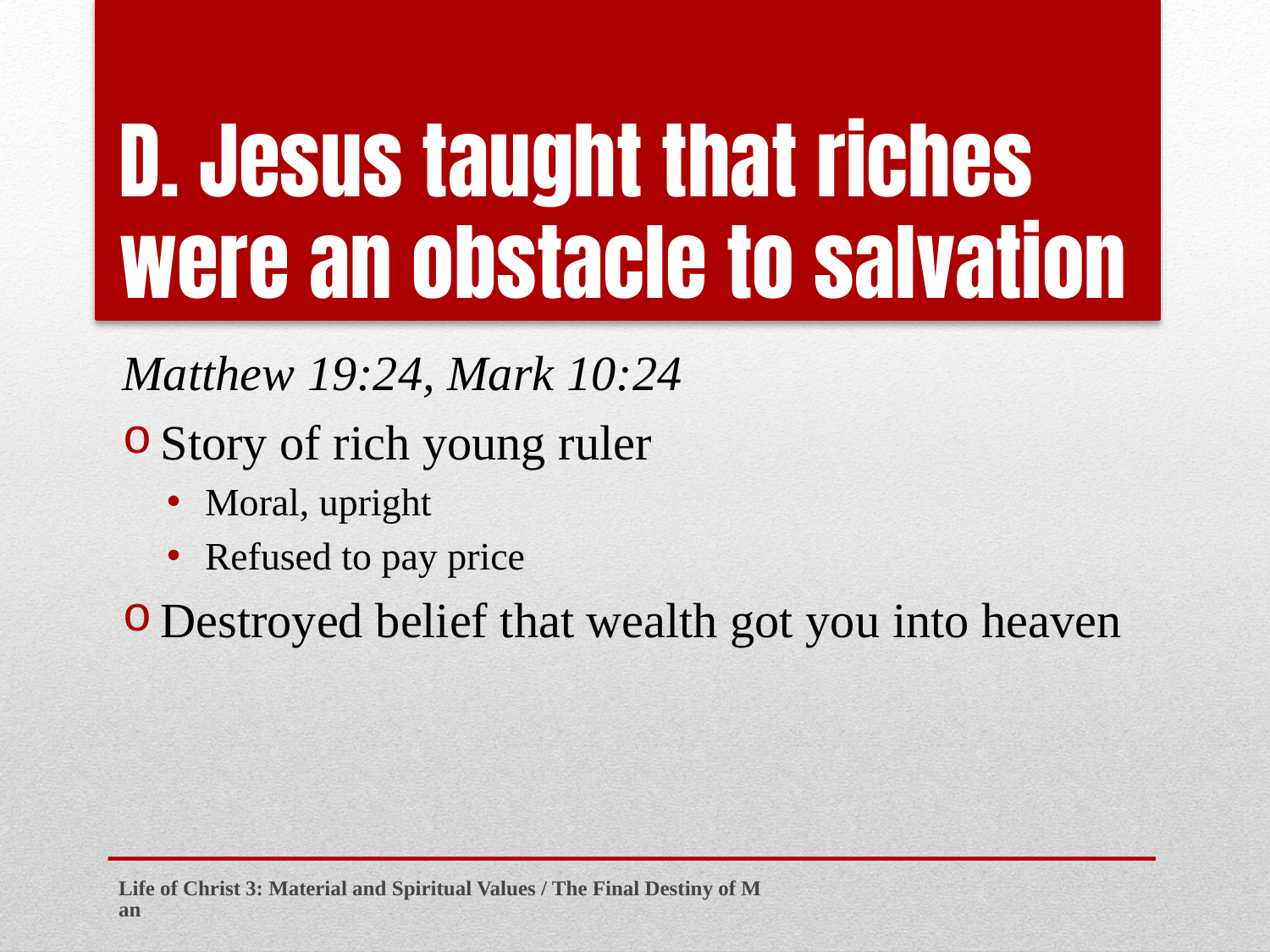

# D. Jesus taught that riches were an obstacle to salvation
Matthew 19:24, Mark 10:24
Story of rich young ruler
Moral, upright
Refused to pay price
Destroyed belief that wealth got you into heaven
Life of Christ 3: Material and Spiritual Values / The Final Destiny of Man